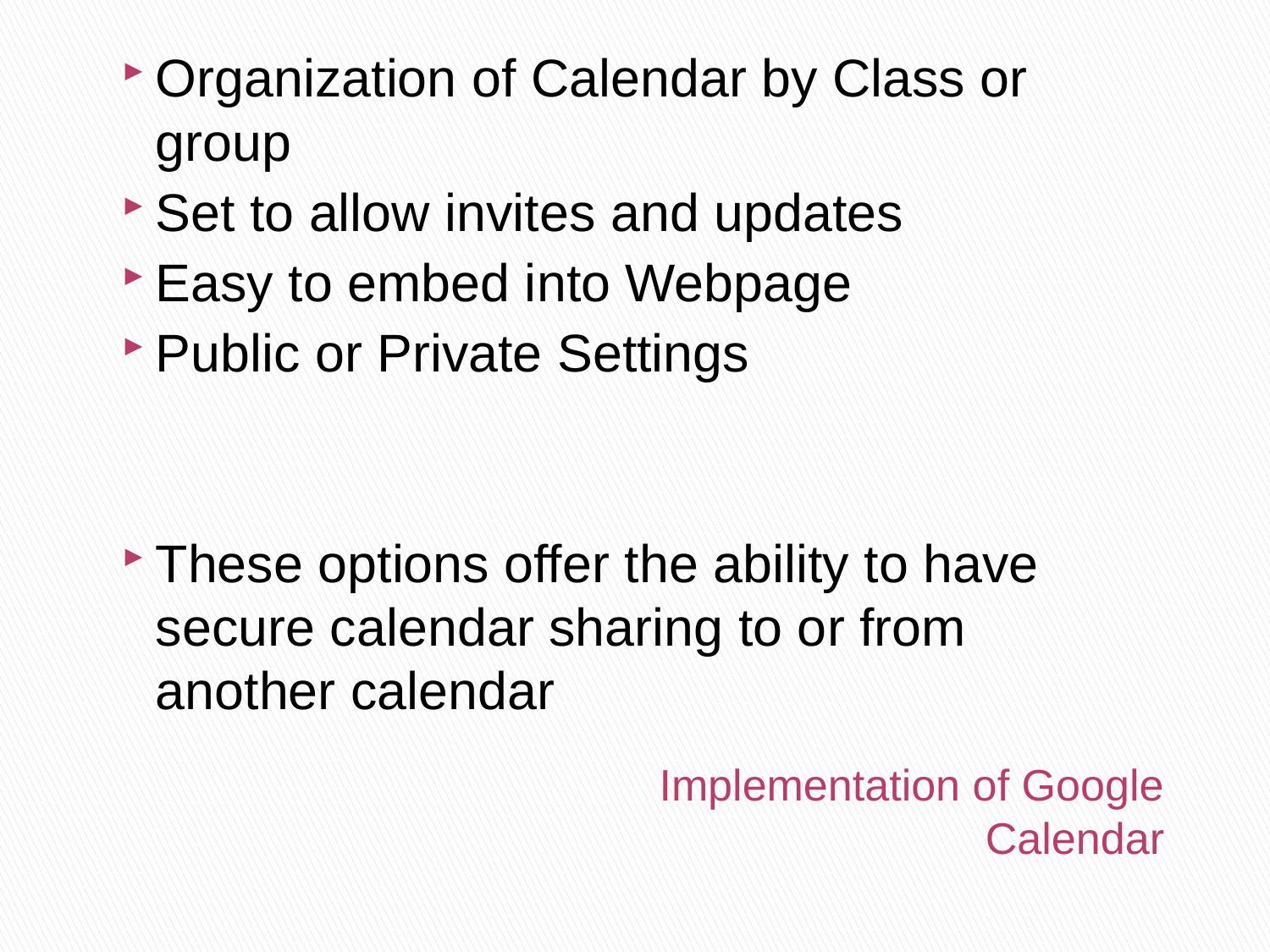

Organization of Calendar by Class or group
Set to allow invites and updates
Easy to embed into Webpage
Public or Private Settings

These options offer the ability to have secure calendar sharing to or from another calendar
# Implementation of Google Calendar